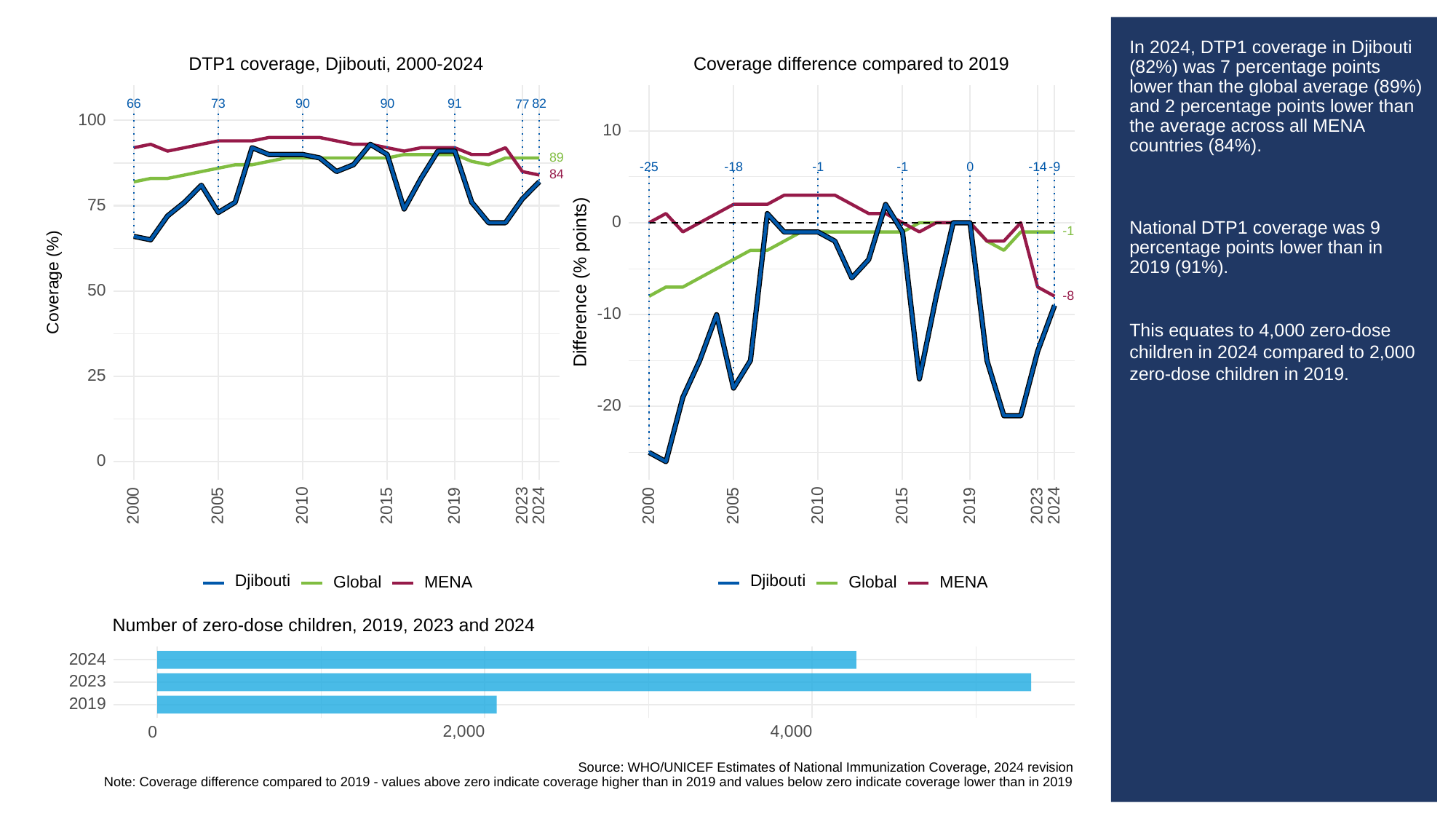

# In 2024, DTP1 coverage in Djibouti (82%) was 7 percentage points lower than the global average (89%) and 2 percentage points lower than the average across all MENA countries (84%).

National DTP1 coverage was 9 percentage points lower than in 2019 (91%).

This equates to 4,000 zero-dose children in 2024 compared to 2,000 zero-dose children in 2019.

Coverage difference compared to 2019
DTP1 coverage, Djibouti, 2000-2024

73
66
90
90
91
82
77

100

10

89

-25
-18
0
-9
-1
-1
-14

84

75

0

-1

Difference (% points)
Coverage (%)
50

-8
-10

25

-20

0

2023
2023
2000
2005
2010
2015
2019
2024
2000
2005
2010
2015
2019
2024
Djibouti
Djibouti
Global
Global
MENA
MENA

Number of zero-dose children, 2019, 2023 and 2024

2024

2023

2019

2,000
4,000
0
Source: WHO/UNICEF Estimates of National Immunization Coverage, 2024 revision
Note: Coverage difference compared to 2019 - values above zero indicate coverage higher than in 2019 and values below zero indicate coverage lower than in 2019